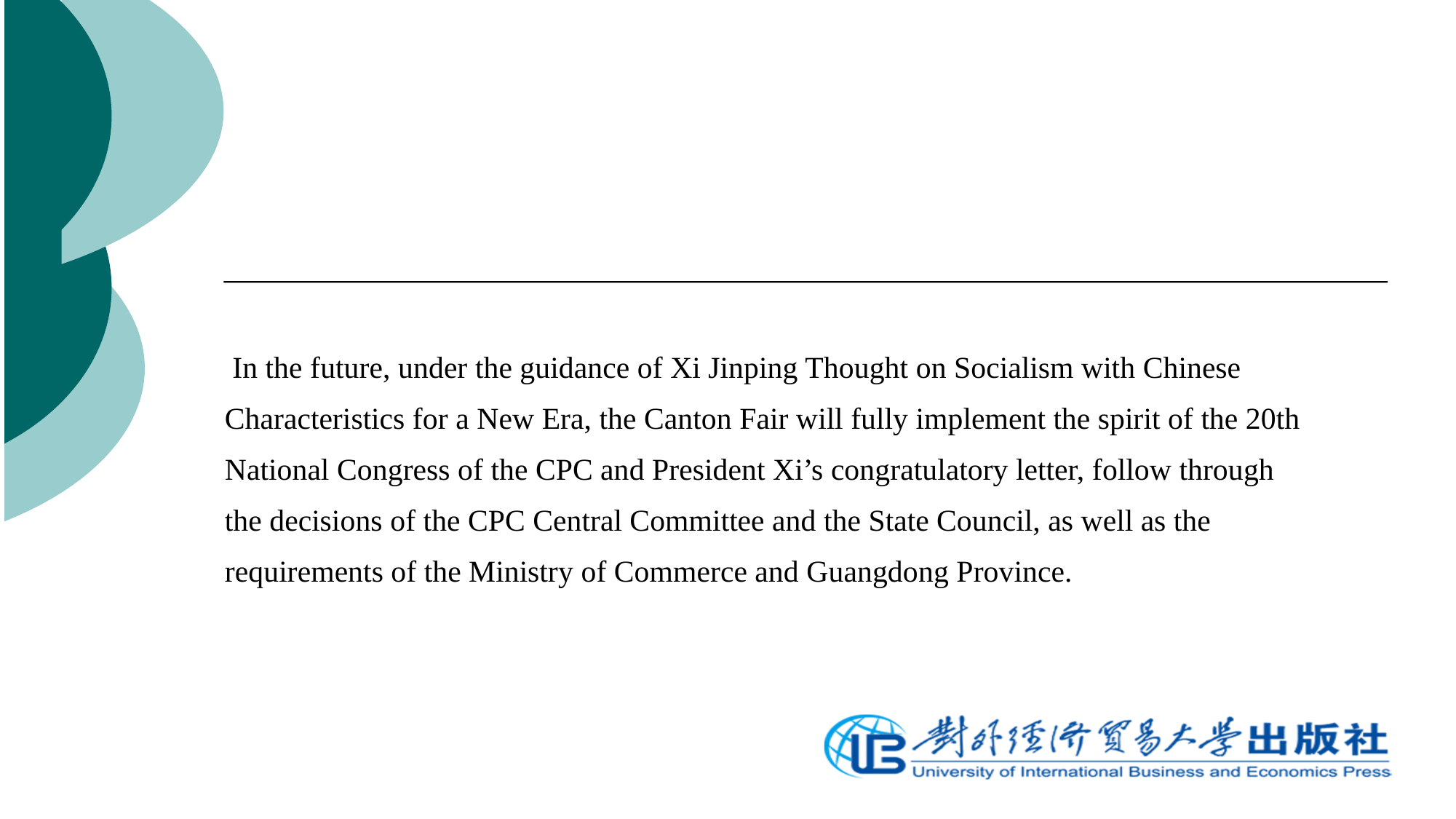

In the future, under the guidance of Xi Jinping Thought on Socialism with Chinese Characteristics for a New Era, the Canton Fair will fully implement the spirit of the 20th National Congress of the CPC and President Xi’s congratulatory letter, follow through the decisions of the CPC Central Committee and the State Council, as well as the requirements of the Ministry of Commerce and Guangdong Province.